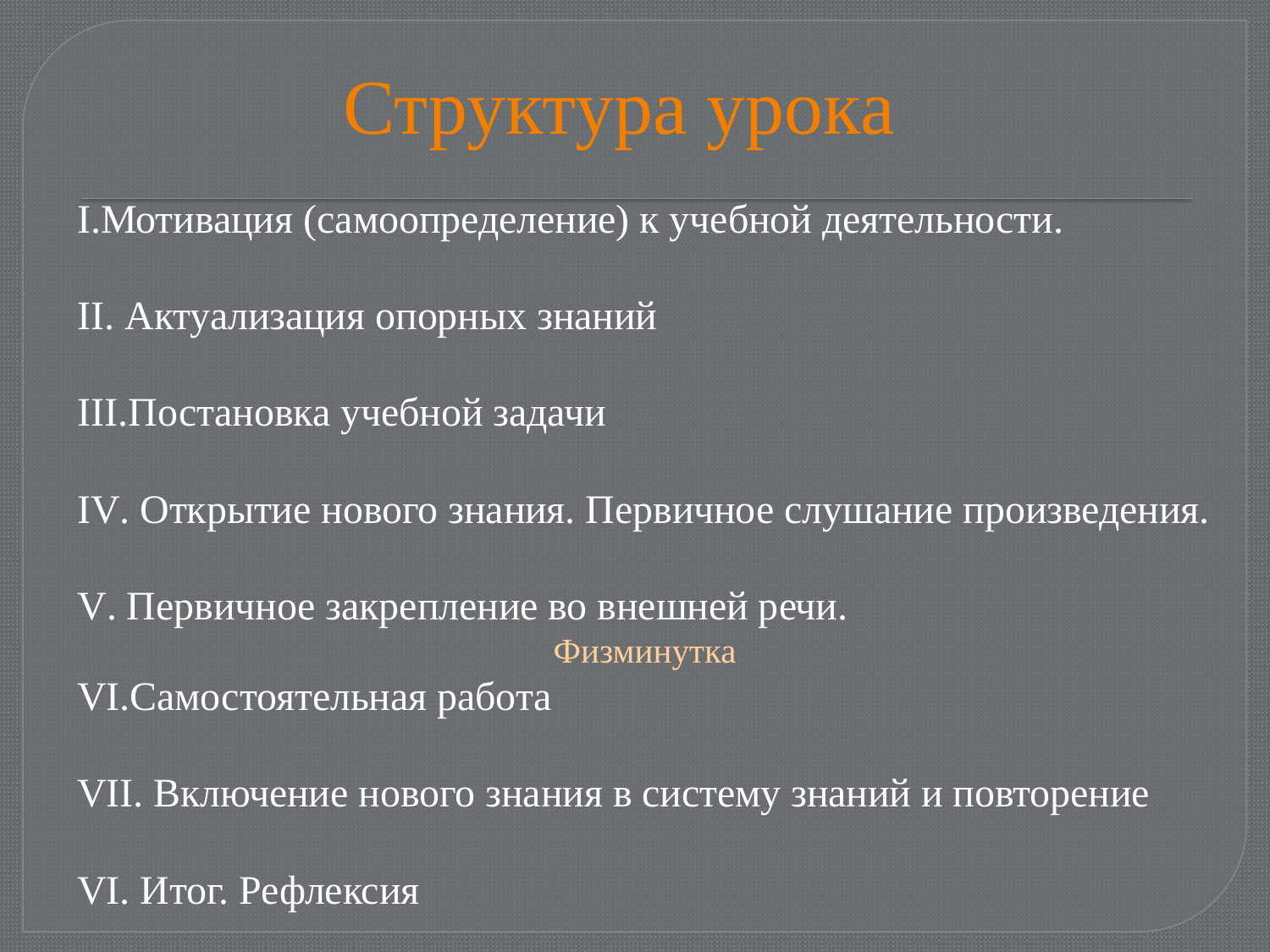

# Структура урока
I.Мотивация (самоопределение) к учебной деятельности.

II. Актуализация опорных знаний

III.Постановка учебной задачи

IV. Открытие нового знания. Первичное слушание произведения.

V. Первичное закрепление во внешней речи.
Физминутка
VI.Самостоятельная работа

VII. Включение нового знания в систему знаний и повторение

VI. Итог. Рефлексия